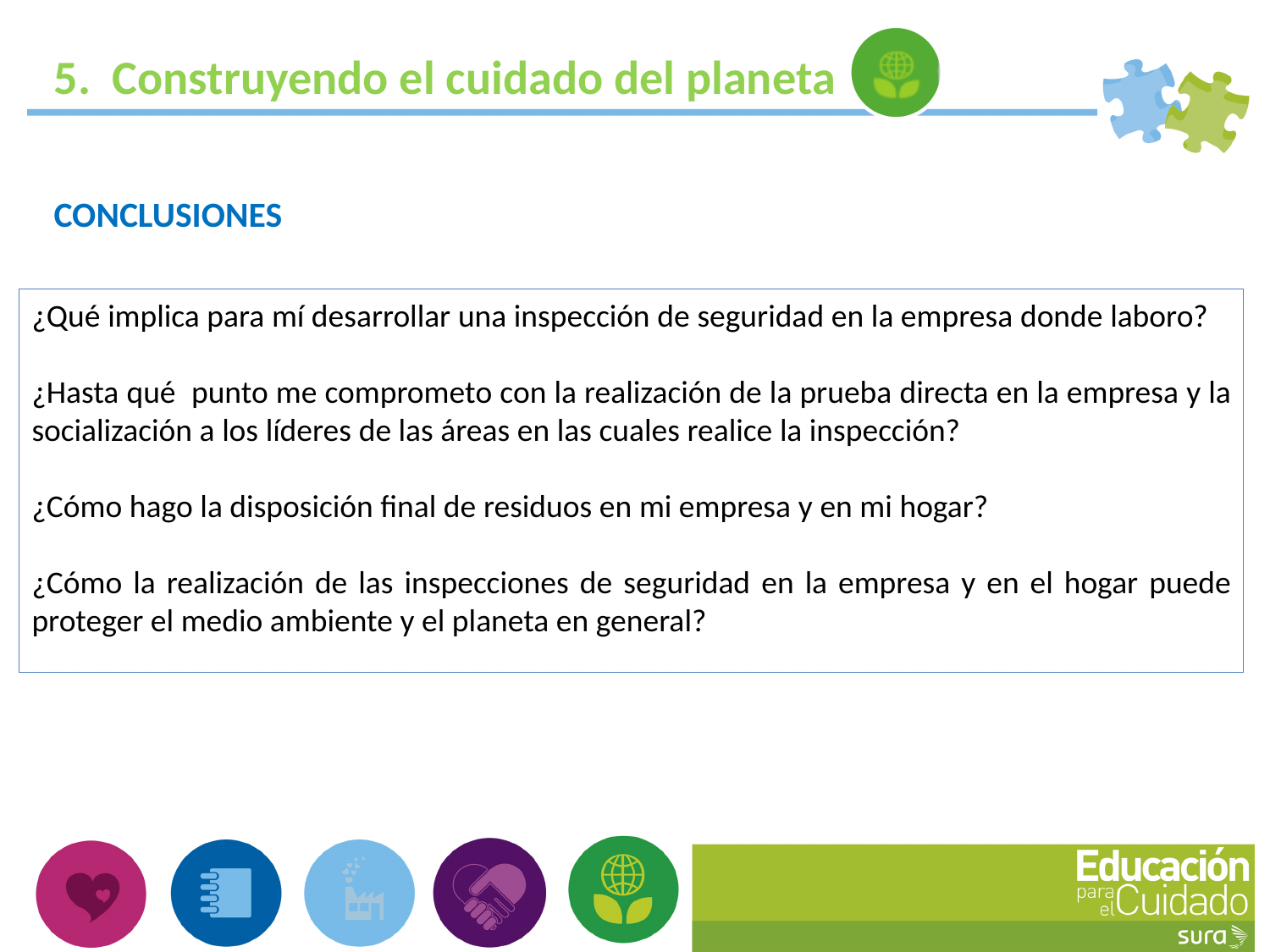

5.  Construyendo el cuidado del planeta

CONCLUSIONES

¿Qué implica para mí desarrollar una inspección de seguridad en la empresa donde laboro?

¿Hasta qué  punto me comprometo con la realización de la prueba directa en la empresa y la socialización a los líderes de las áreas en las cuales realice la inspección?

¿Cómo hago la disposición final de residuos en mi empresa y en mi hogar?

¿Cómo la realización de las inspecciones de seguridad en la empresa y en el hogar puede proteger el medio ambiente y el planeta en general?